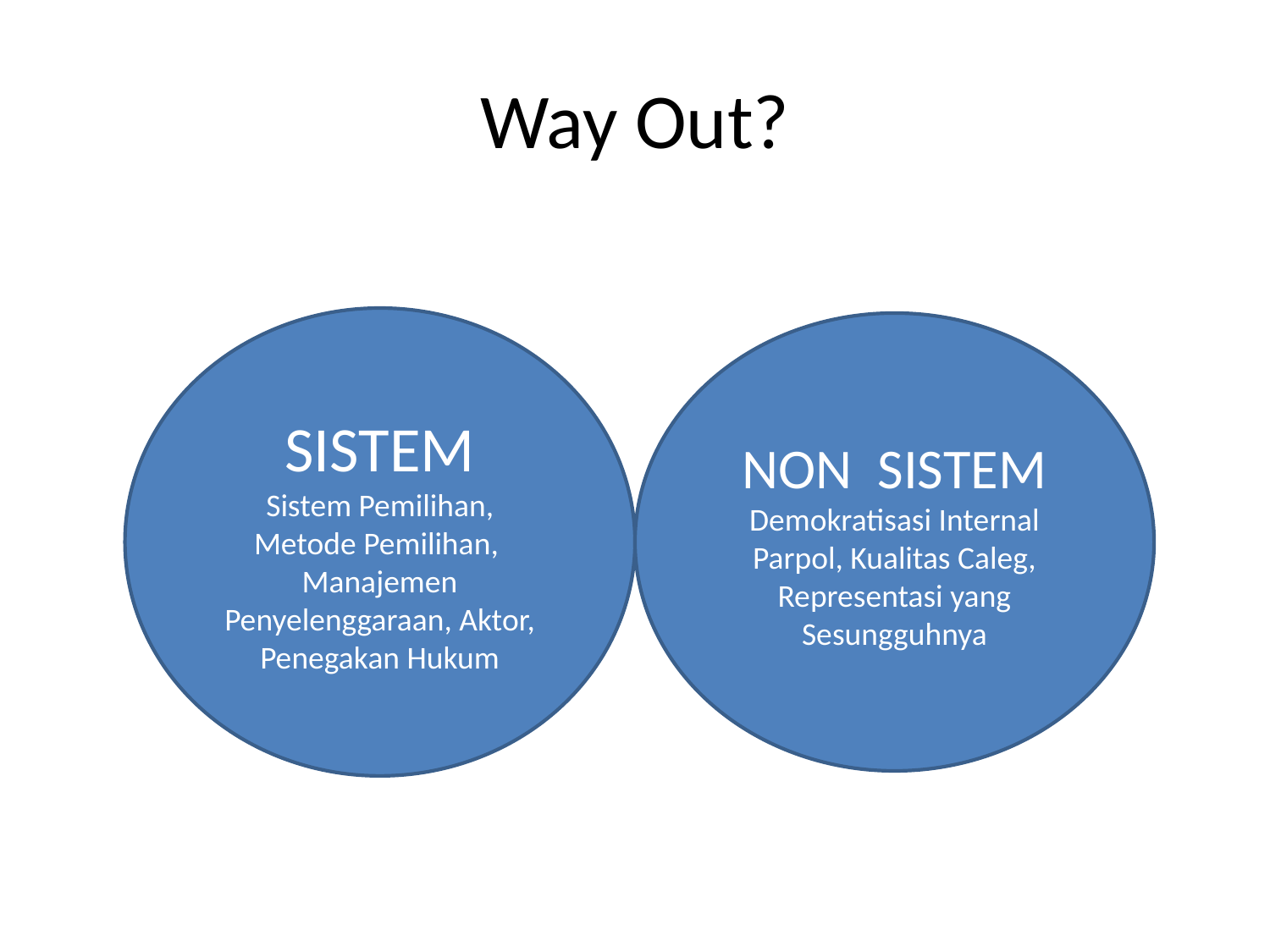

# Way Out?

SISTEM
Sistem Pemilihan, Metode Pemilihan,  Manajemen Penyelenggaraan, Aktor, Penegakan Hukum
NON  SISTEM
Demokratisasi Internal Parpol, Kualitas Caleg, Representasi yang Sesungguhnya